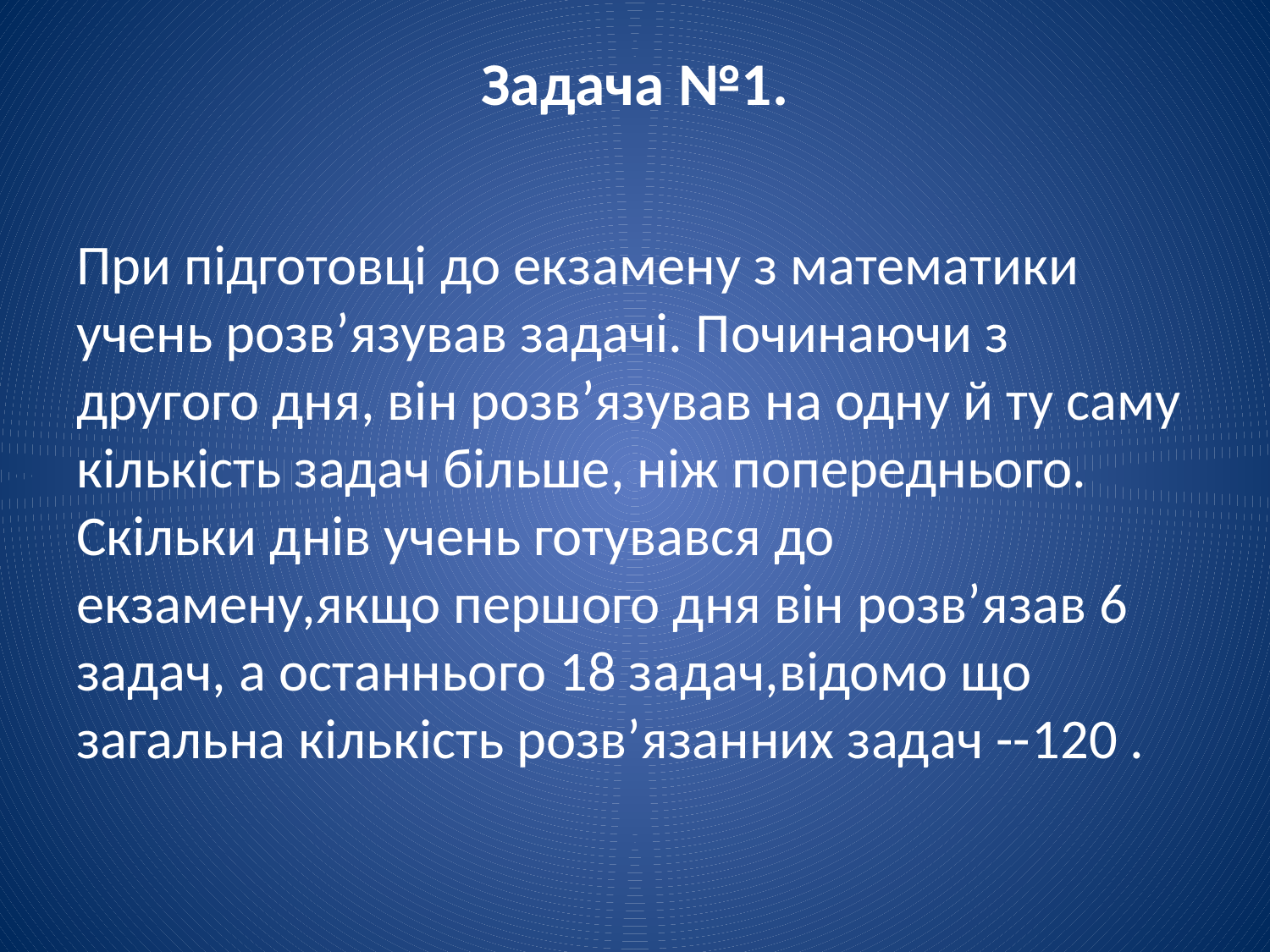

# Задача №1.
При підготовці до екзамену з математики учень розв’язував задачі. Починаючи з другого дня, він розв’язував на одну й ту саму кількість задач більше, ніж попереднього. Скільки днів учень готувався до екзамену,якщо першого дня він розв’язав 6 задач, а останнього 18 задач,відомо що загальна кількість розв’язанних задач --120 .